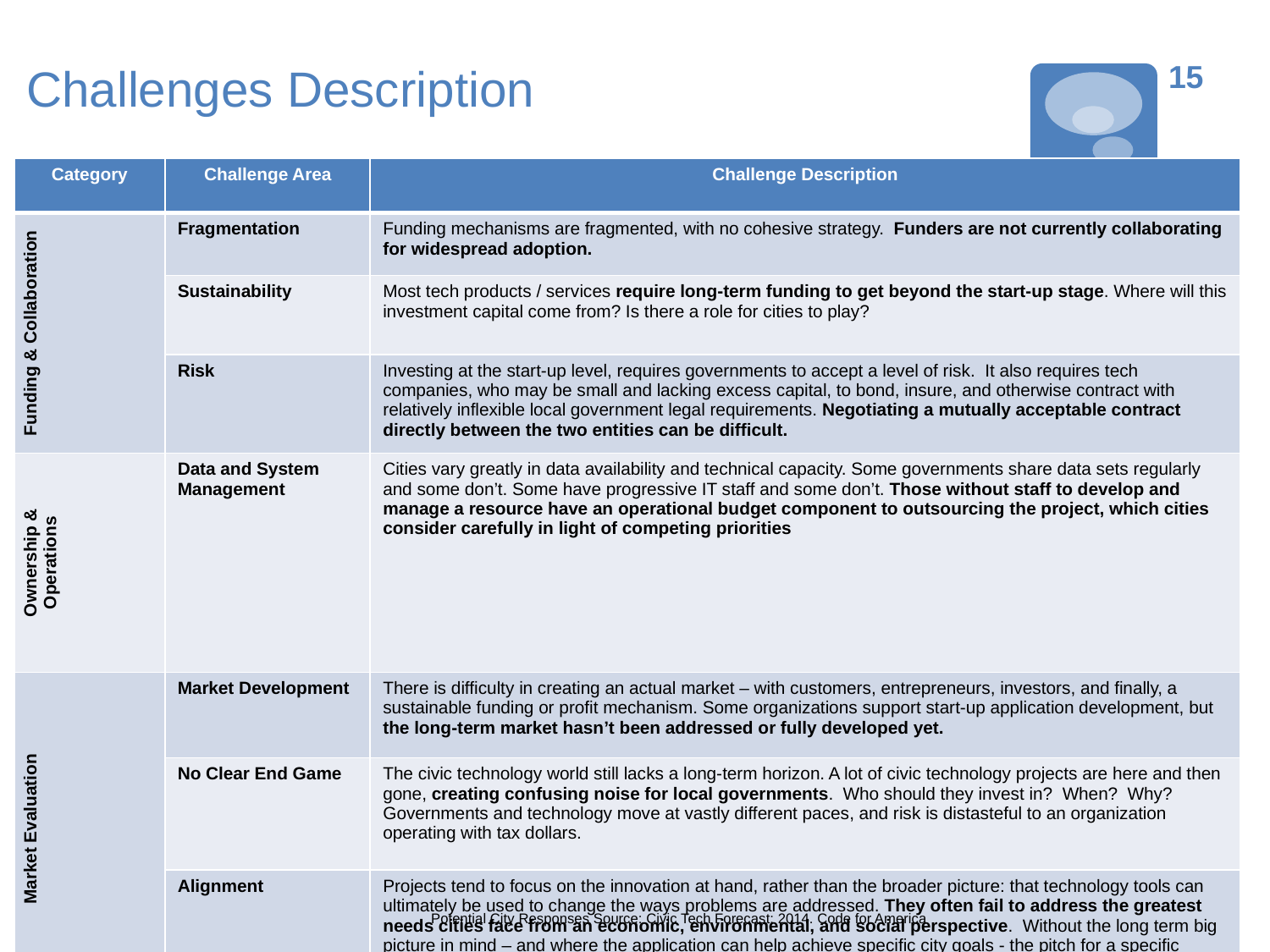

# Challenges Description
15
| Category | Challenge Area | Challenge Description |
| --- | --- | --- |
| Funding & Collaboration | Fragmentation | Funding mechanisms are fragmented, with no cohesive strategy. Funders are not currently collaborating for widespread adoption. |
|  | Sustainability | Most tech products / services require long-term funding to get beyond the start-up stage. Where will this investment capital come from? Is there a role for cities to play? |
|  | Risk | Investing at the start-up level, requires governments to accept a level of risk. It also requires tech companies, who may be small and lacking excess capital, to bond, insure, and otherwise contract with relatively inflexible local government legal requirements. Negotiating a mutually acceptable contract directly between the two entities can be difficult. |
| Ownership & Operations | Data and System Management | Cities vary greatly in data availability and technical capacity. Some governments share data sets regularly and some don’t. Some have progressive IT staff and some don’t. Those without staff to develop and manage a resource have an operational budget component to outsourcing the project, which cities consider carefully in light of competing priorities |
| Market Evaluation | Market Development | There is difficulty in creating an actual market – with customers, entrepreneurs, investors, and finally, a sustainable funding or profit mechanism. Some organizations support start-up application development, but the long-term market hasn’t been addressed or fully developed yet. |
|  | No Clear End Game | The civic technology world still lacks a long-term horizon. A lot of civic technology projects are here and then gone, creating confusing noise for local governments. Who should they invest in? When? Why? Governments and technology move at vastly different paces, and risk is distasteful to an organization operating with tax dollars. |
|  | Alignment | Projects tend to focus on the innovation at hand, rather than the broader picture: that technology tools can ultimately be used to change the ways problems are addressed. They often fail to address the greatest needs cities face from an economic, environmental, and social perspective. Without the long term big picture in mind – and where the application can help achieve specific city goals - the pitch for a specific innovation can lack context. |

USDN Civic Technology Scan
7/1/2015
Potential City Responses Source: Civic Tech Forecast: 2014. Code for America